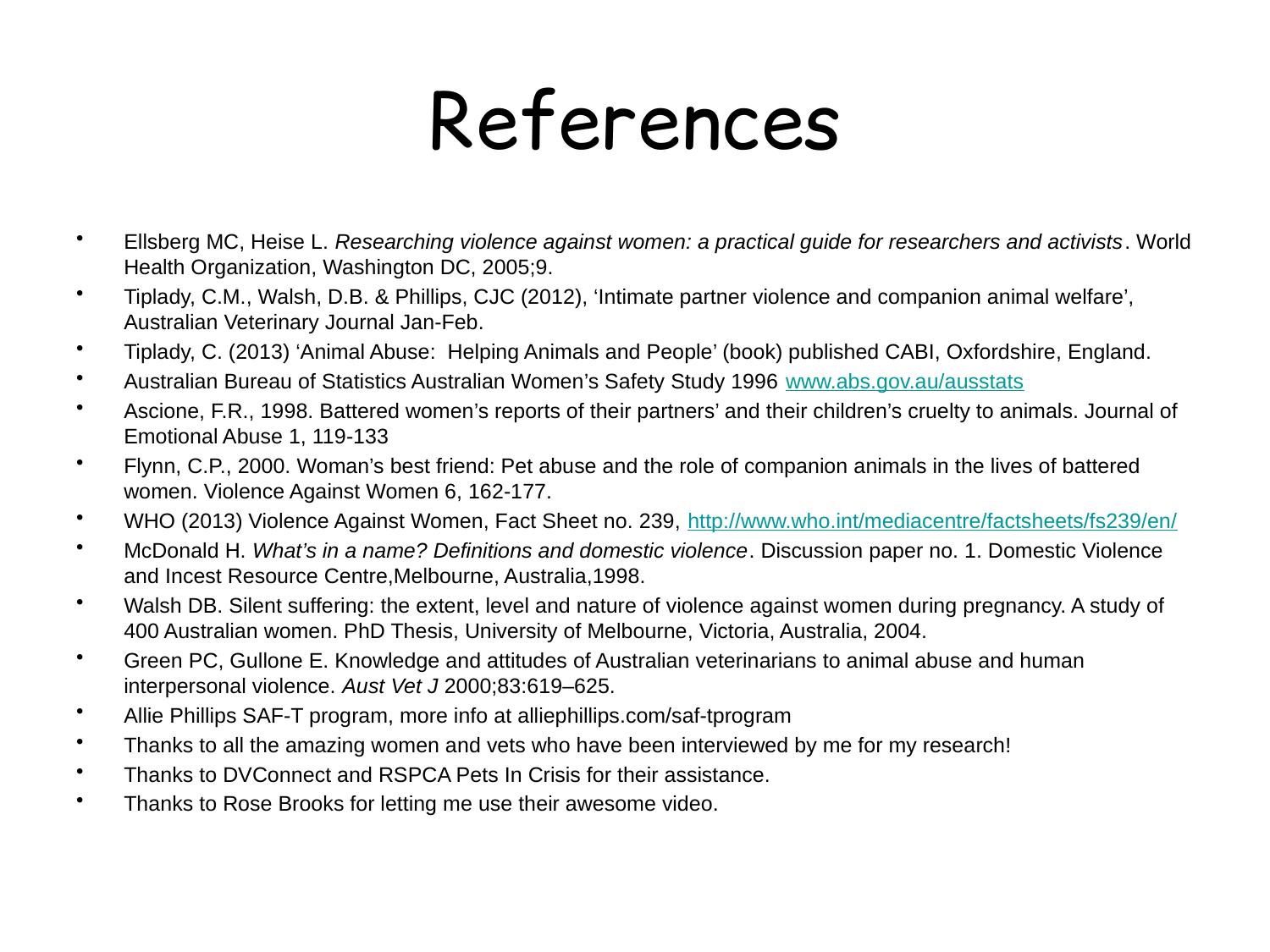

# References
Ellsberg MC, Heise L. Researching violence against women: a practical guide for researchers and activists. World Health Organization, Washington DC, 2005;9.
Tiplady, C.M., Walsh, D.B. & Phillips, CJC (2012), ‘Intimate partner violence and companion animal welfare’, Australian Veterinary Journal Jan-Feb.
Tiplady, C. (2013) ‘Animal Abuse:  Helping Animals and People’ (book) published CABI, Oxfordshire, England.
Australian Bureau of Statistics Australian Women’s Safety Study 1996 www.abs.gov.au/ausstats
Ascione, F.R., 1998. Battered women’s reports of their partners’ and their children’s cruelty to animals. Journal of Emotional Abuse 1, 119-133
Flynn, C.P., 2000. Woman’s best friend: Pet abuse and the role of companion animals in the lives of battered women. Violence Against Women 6, 162-177.
WHO (2013) Violence Against Women, Fact Sheet no. 239, http://www.who.int/mediacentre/factsheets/fs239/en/
McDonald H. What’s in a name? Definitions and domestic violence. Discussion paper no. 1. Domestic Violence and Incest Resource Centre,Melbourne, Australia,1998.
Walsh DB. Silent suffering: the extent, level and nature of violence against women during pregnancy. A study of 400 Australian women. PhD Thesis, University of Melbourne, Victoria, Australia, 2004.
Green PC, Gullone E. Knowledge and attitudes of Australian veterinarians to animal abuse and human interpersonal violence. Aust Vet J 2000;83:619–625.
Allie Phillips SAF-T program, more info at alliephillips.com/saf-tprogram
Thanks to all the amazing women and vets who have been interviewed by me for my research!
Thanks to DVConnect and RSPCA Pets In Crisis for their assistance.
Thanks to Rose Brooks for letting me use their awesome video.